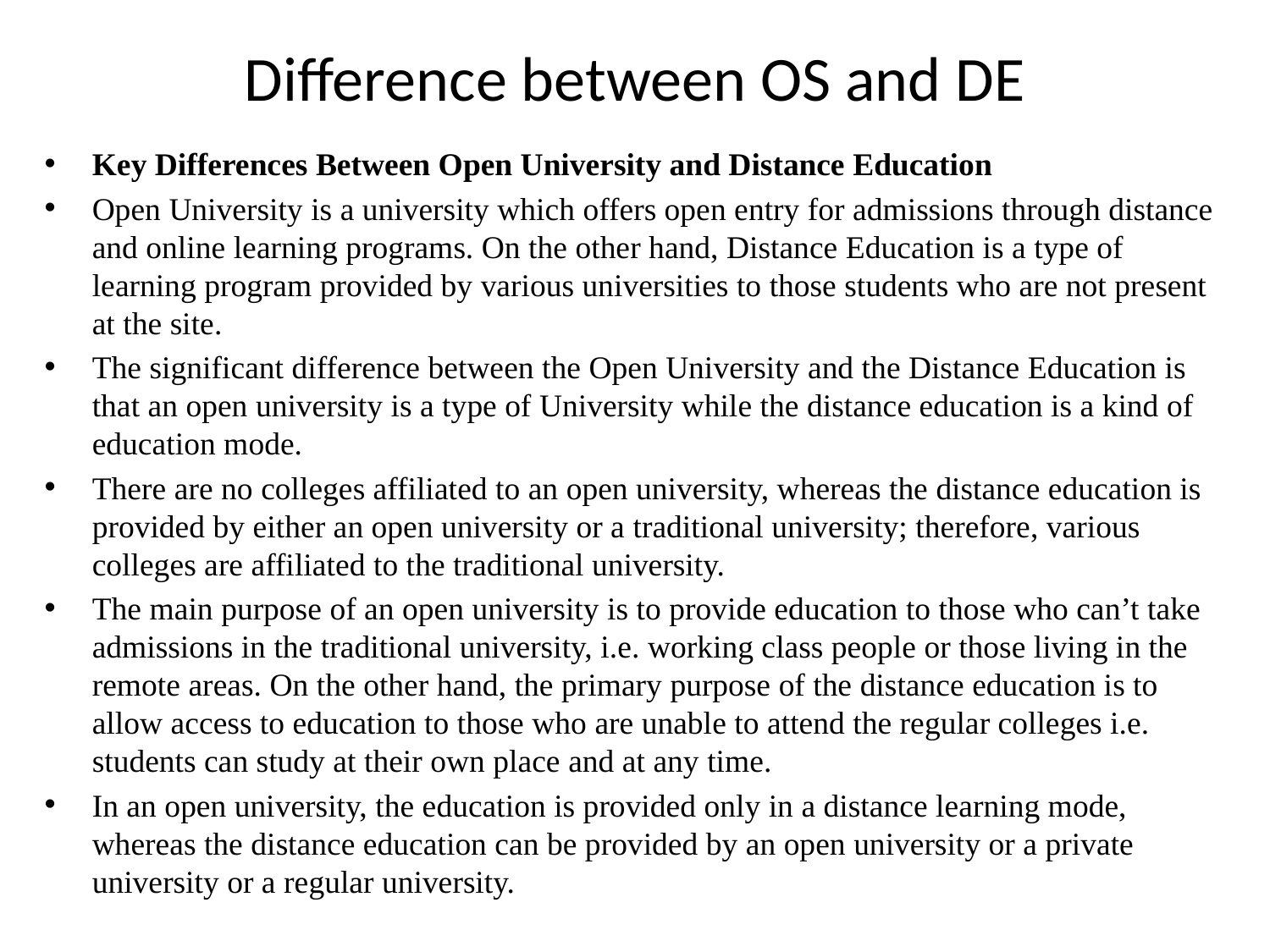

# Difference between OS and DE
Key Differences Between Open University and Distance Education
Open University is a university which offers open entry for admissions through distance and online learning programs. On the other hand, Distance Education is a type of learning program provided by various universities to those students who are not present at the site.
The significant difference between the Open University and the Distance Education is that an open university is a type of University while the distance education is a kind of education mode.
There are no colleges affiliated to an open university, whereas the distance education is provided by either an open university or a traditional university; therefore, various colleges are affiliated to the traditional university.
The main purpose of an open university is to provide education to those who can’t take admissions in the traditional university, i.e. working class people or those living in the remote areas. On the other hand, the primary purpose of the distance education is to allow access to education to those who are unable to attend the regular colleges i.e. students can study at their own place and at any time.
In an open university, the education is provided only in a distance learning mode, whereas the distance education can be provided by an open university or a private university or a regular university.